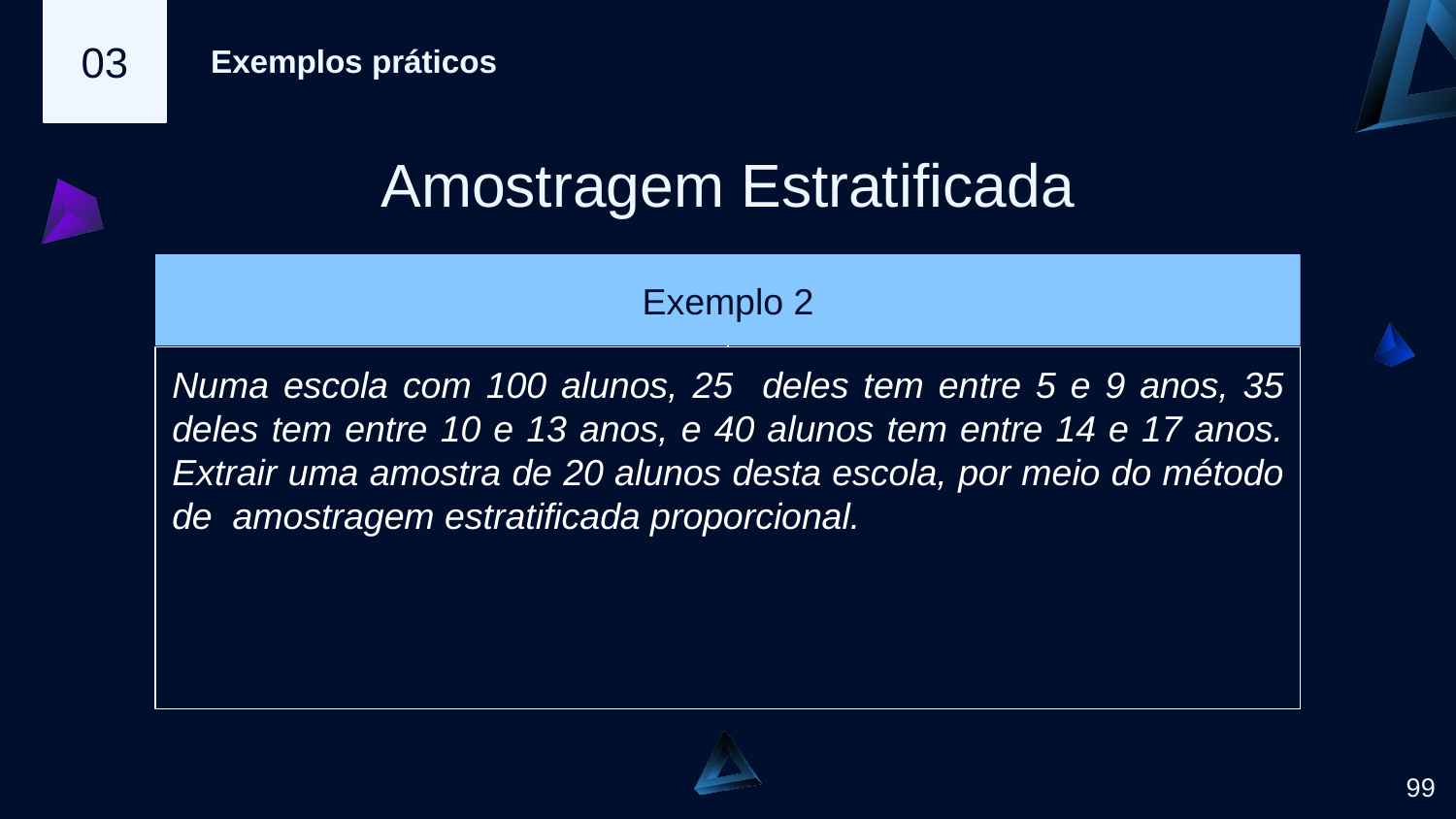

03
Exemplos práticos
Amostragem Estratificada
# Exemplo 2
Numa escola com 100 alunos, 25  deles tem entre 5 e 9 anos, 35 deles tem entre 10 e 13 anos, e 40 alunos tem entre 14 e 17 anos. Extrair uma amostra de 20 alunos desta escola, por meio do método de  amostragem estratificada proporcional.
99